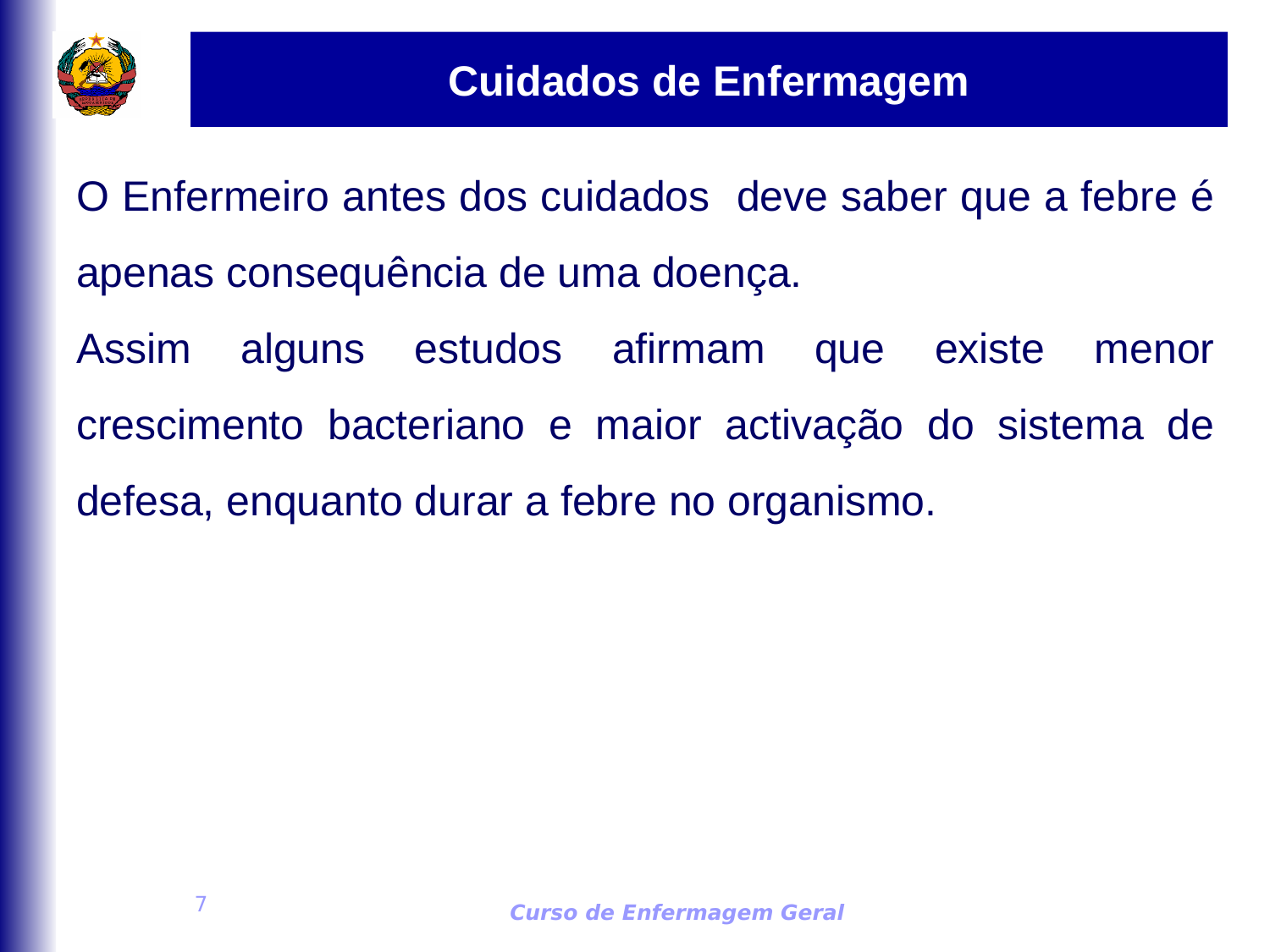

# Cuidados de Enfermagem
O Enfermeiro antes dos cuidados  deve saber que a febre é apenas consequência de uma doença.
Assim alguns estudos afirmam que existe menor crescimento bacteriano e maior activação do sistema de defesa, enquanto durar a febre no organismo.
7
Curso de Enfermagem Geral